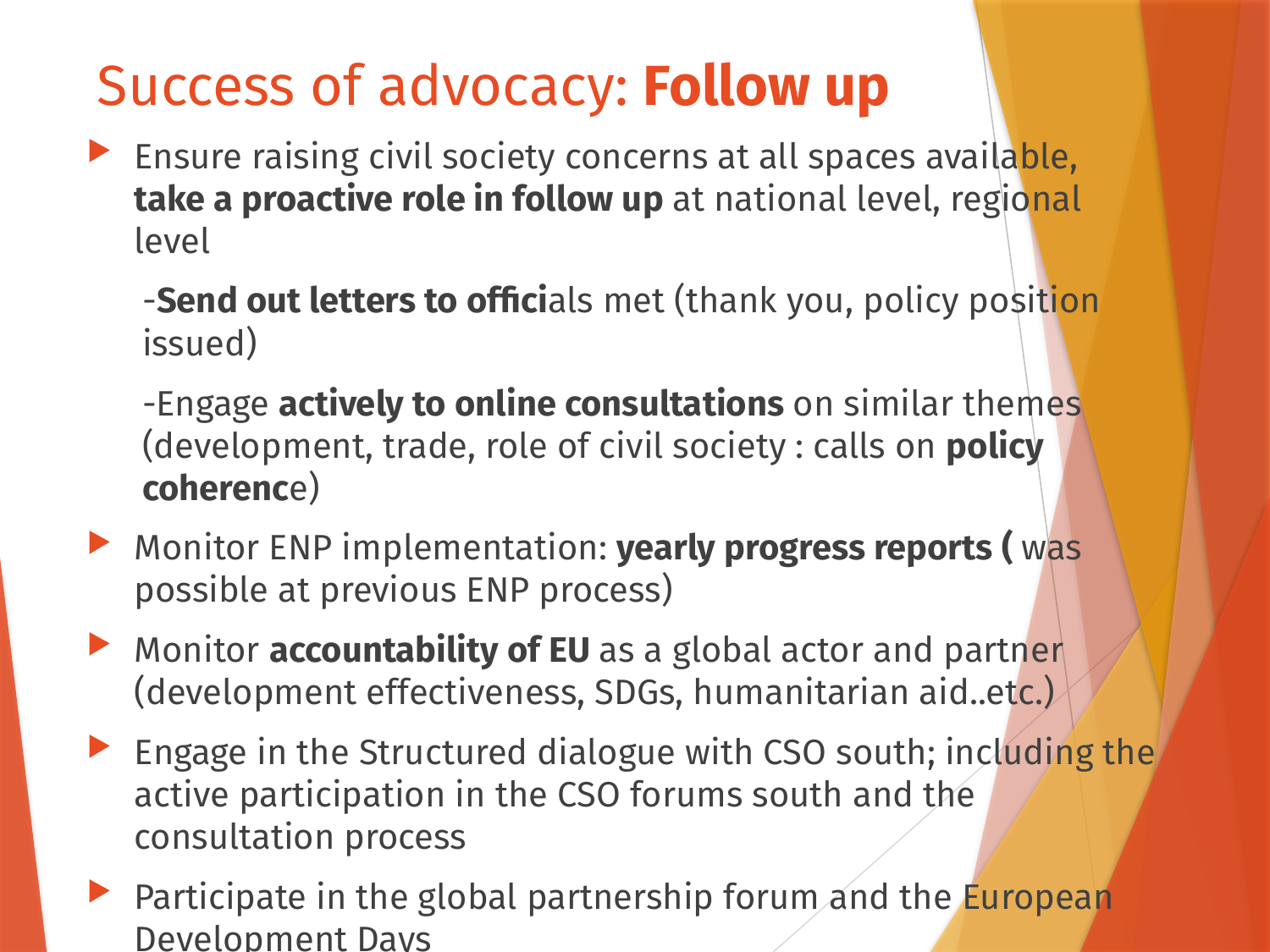

# Success of advocacy: Follow up
Ensure raising civil society concerns at all spaces available, take a proactive role in follow up at national level, regional level
-Send out letters to officials met (thank you, policy position issued)
-Engage actively to online consultations on similar themes (development, trade, role of civil society : calls on policy coherence)
Monitor ENP implementation: yearly progress reports ( was possible at previous ENP process)
Monitor accountability of EU as a global actor and partner (development effectiveness, SDGs, humanitarian aid..etc.)
Engage in the Structured dialogue with CSO south; including the active participation in the CSO forums south and the consultation process
Participate in the global partnership forum and the European Development Days